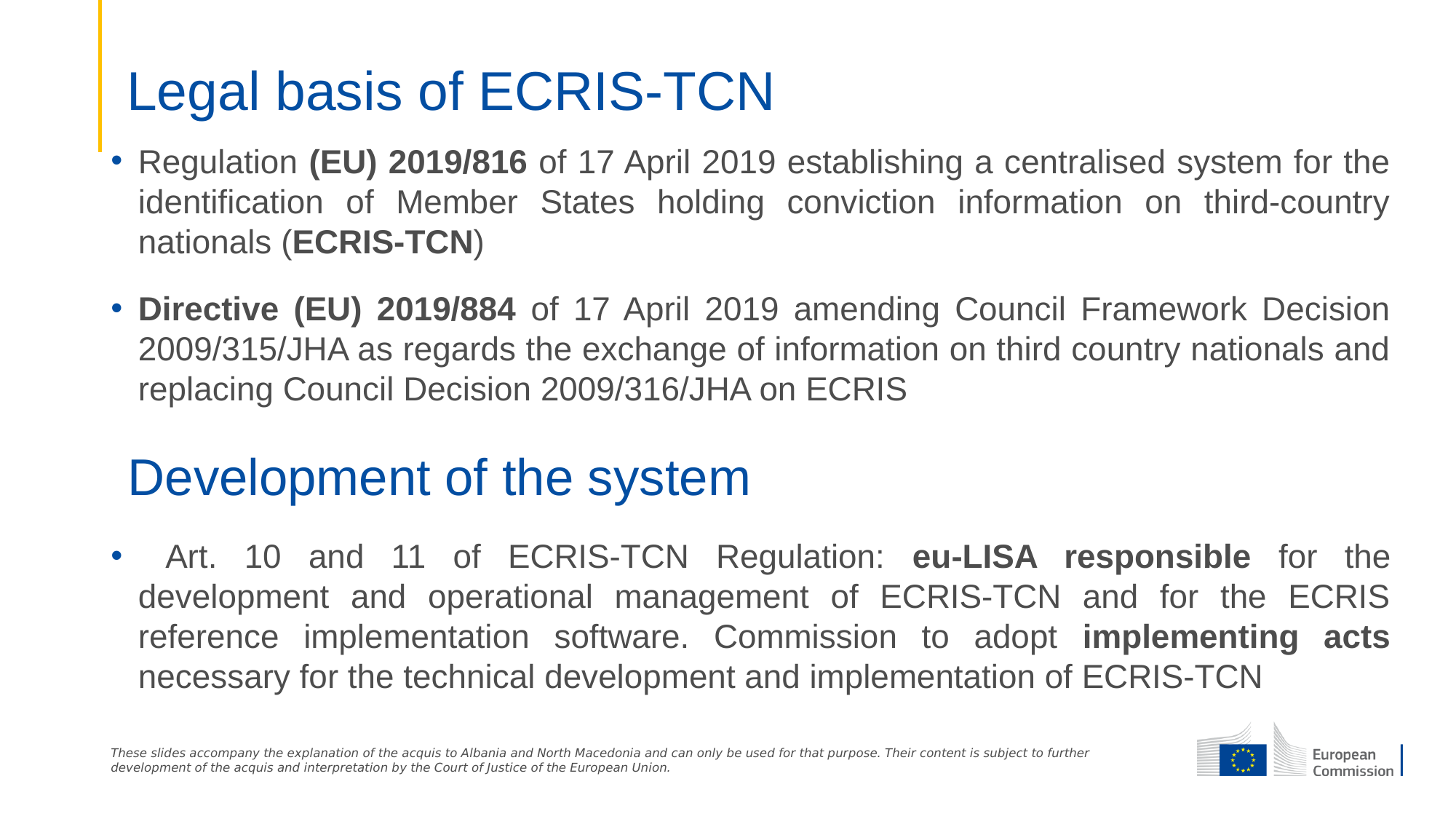

# Legal basis of ECRIS-TCN
Regulation (EU) 2019/816 of 17 April 2019 establishing a centralised system for the identification of Member States holding conviction information on third-country nationals (ECRIS-TCN)
Directive (EU) 2019/884 of 17 April 2019 amending Council Framework Decision 2009/315/JHA as regards the exchange of information on third country nationals and replacing Council Decision 2009/316/JHA on ECRIS
 Development of the system
 Art. 10 and 11 of ECRIS-TCN Regulation: eu-LISA responsible for the development and operational management of ECRIS-TCN and for the ECRIS reference implementation software. Commission to adopt implementing acts necessary for the technical development and implementation of ECRIS-TCN